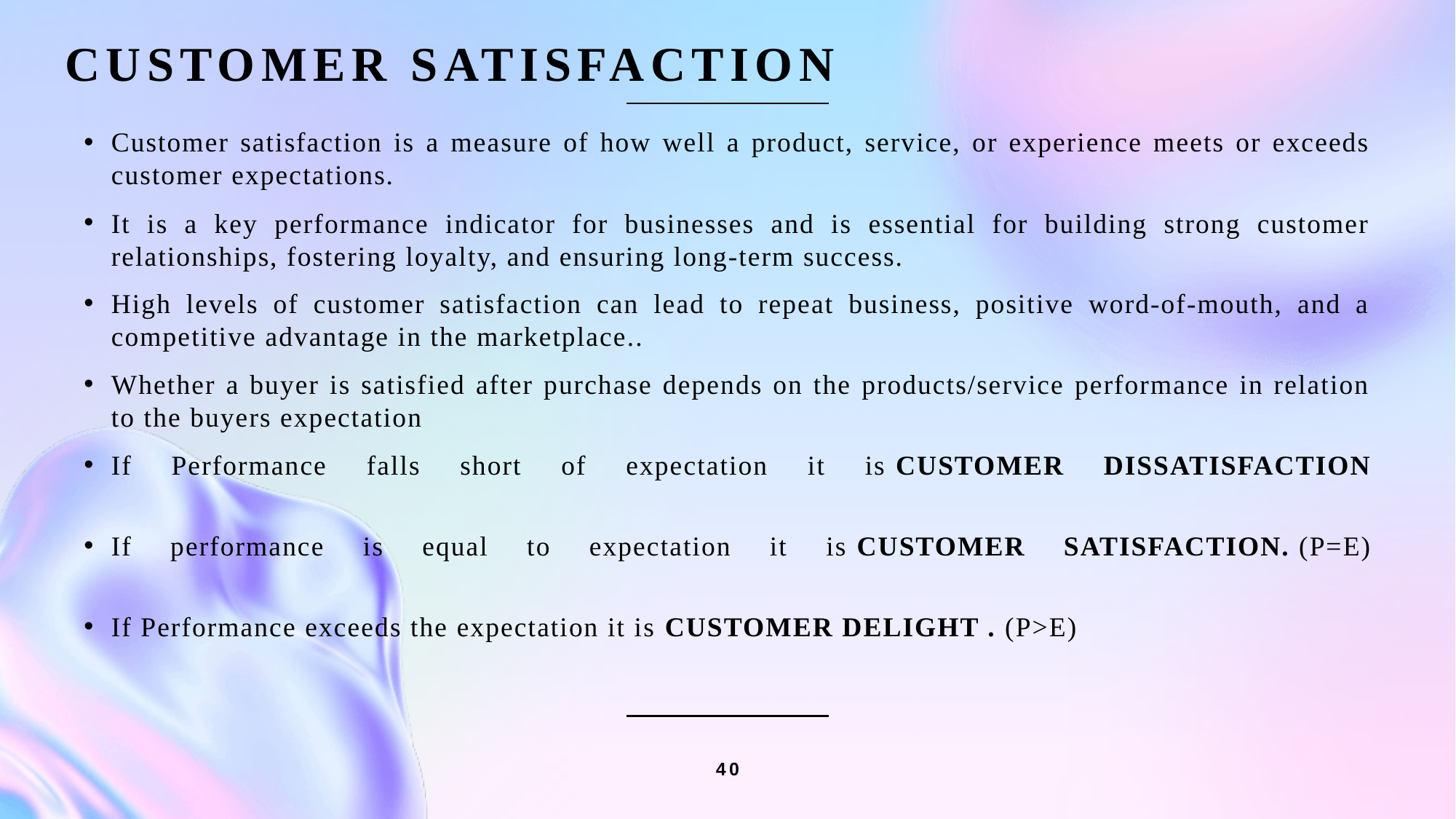

# CUSTOMER SATISFACTION
Customer satisfaction is a measure of how well a product, service, or experience meets or exceeds customer expectations.
It is a key performance indicator for businesses and is essential for building strong customer relationships, fostering loyalty, and ensuring long-term success.
High levels of customer satisfaction can lead to repeat business, positive word-of-mouth, and a competitive advantage in the marketplace..
Whether a buyer is satisfied after purchase depends on the products/service performance in relation to the buyers expectation
If Performance falls short of expectation it is CUSTOMER DISSATISFACTION
If performance is equal to expectation it is CUSTOMER SATISFACTION. (P=E)
If Performance exceeds the expectation it is CUSTOMER DELIGHT . (P>E)

40